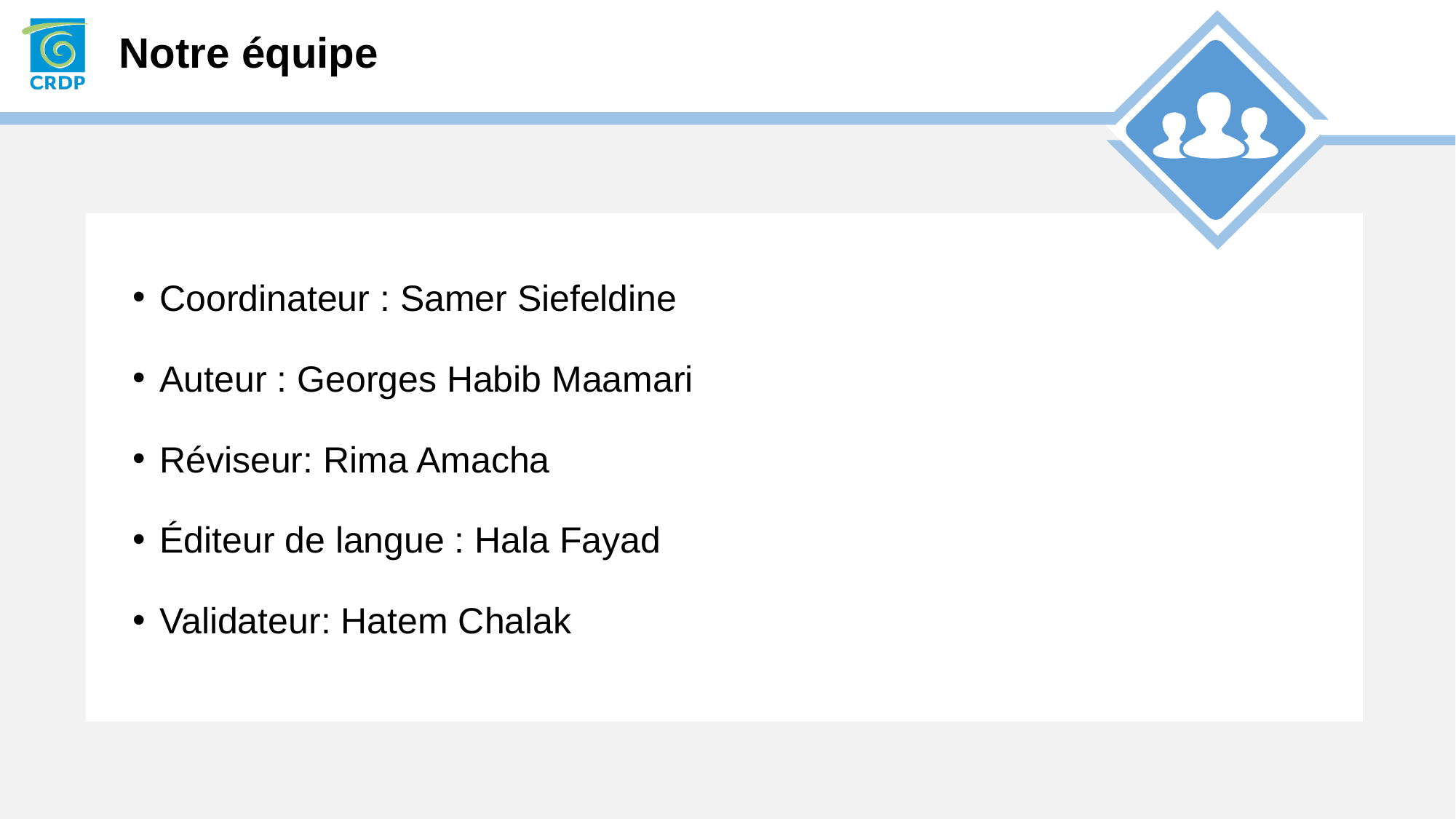

Coordinateur : Samer Siefeldine
Auteur : Georges Habib Maamari
Réviseur: Rima Amacha
Éditeur de langue : Hala Fayad
Validateur: Hatem Chalak